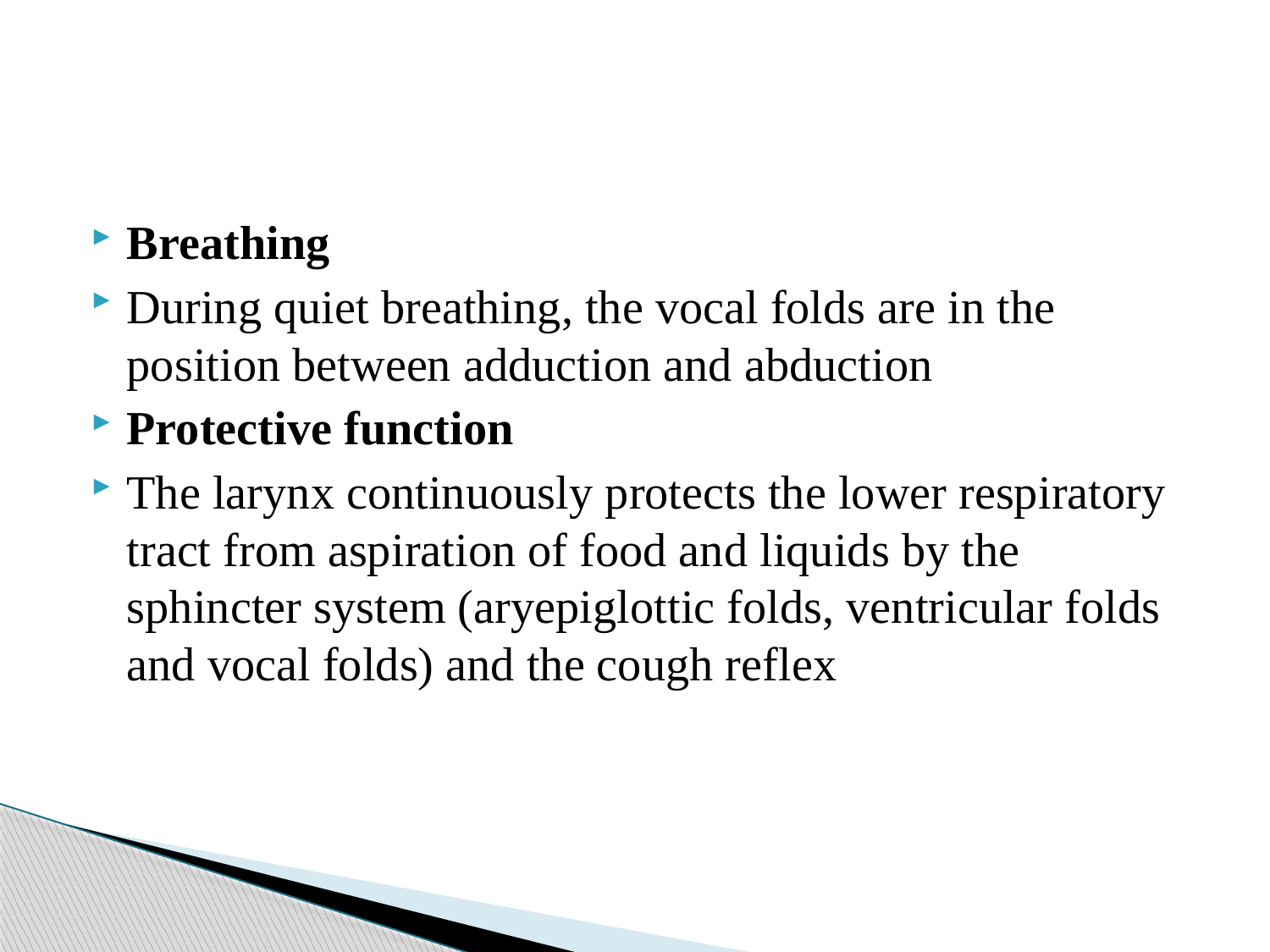

#
Breathing
During quiet breathing, the vocal folds are in the position between adduction and abduction
Protective function
The larynx continuously protects the lower respiratory tract from aspiration of food and liquids by the sphincter system (aryepiglottic folds, ventricular folds and vocal folds) and the cough reflex